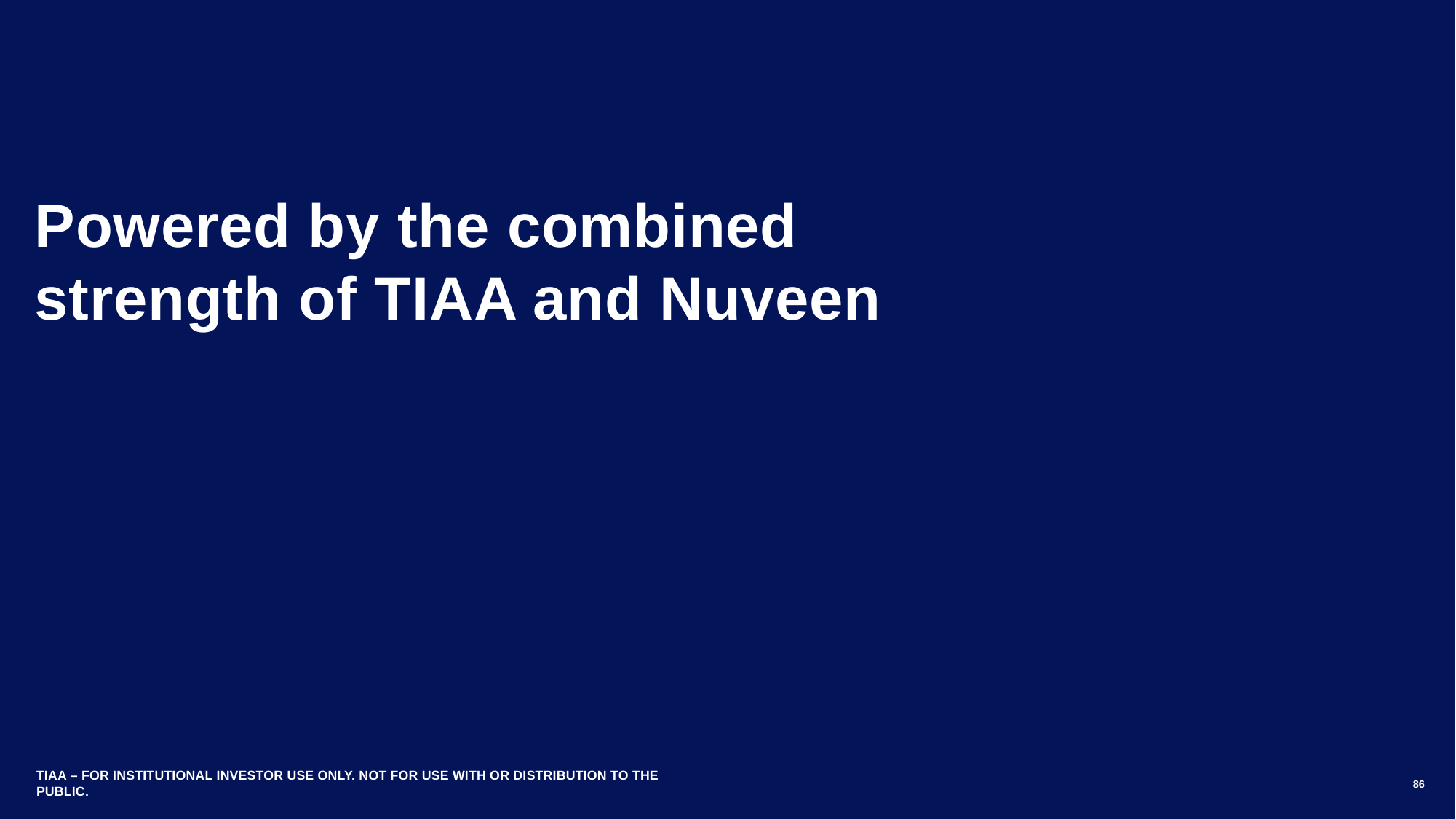

# Powered by the combined strength of TIAA and Nuveen
TIAA – FOR Institutional INVESTOR USE ONLY. NOT FOR USE WITH OR DISTRIBUTION TO THE PUBLIC.
86